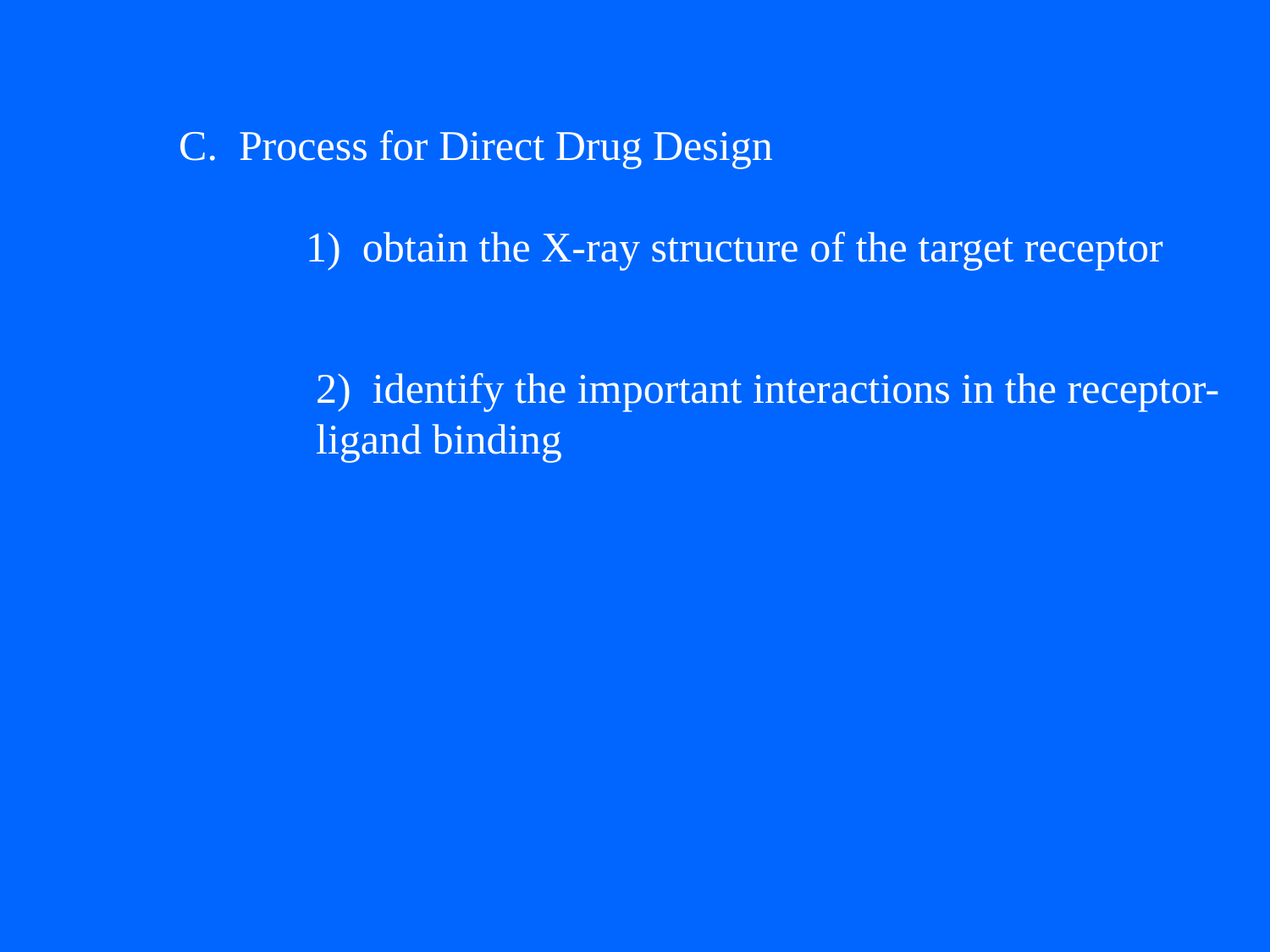

C.  Process for Direct Drug Design

	1)  obtain the X-ray structure of the target receptor

2)  identify the important interactions in the receptor-
ligand binding